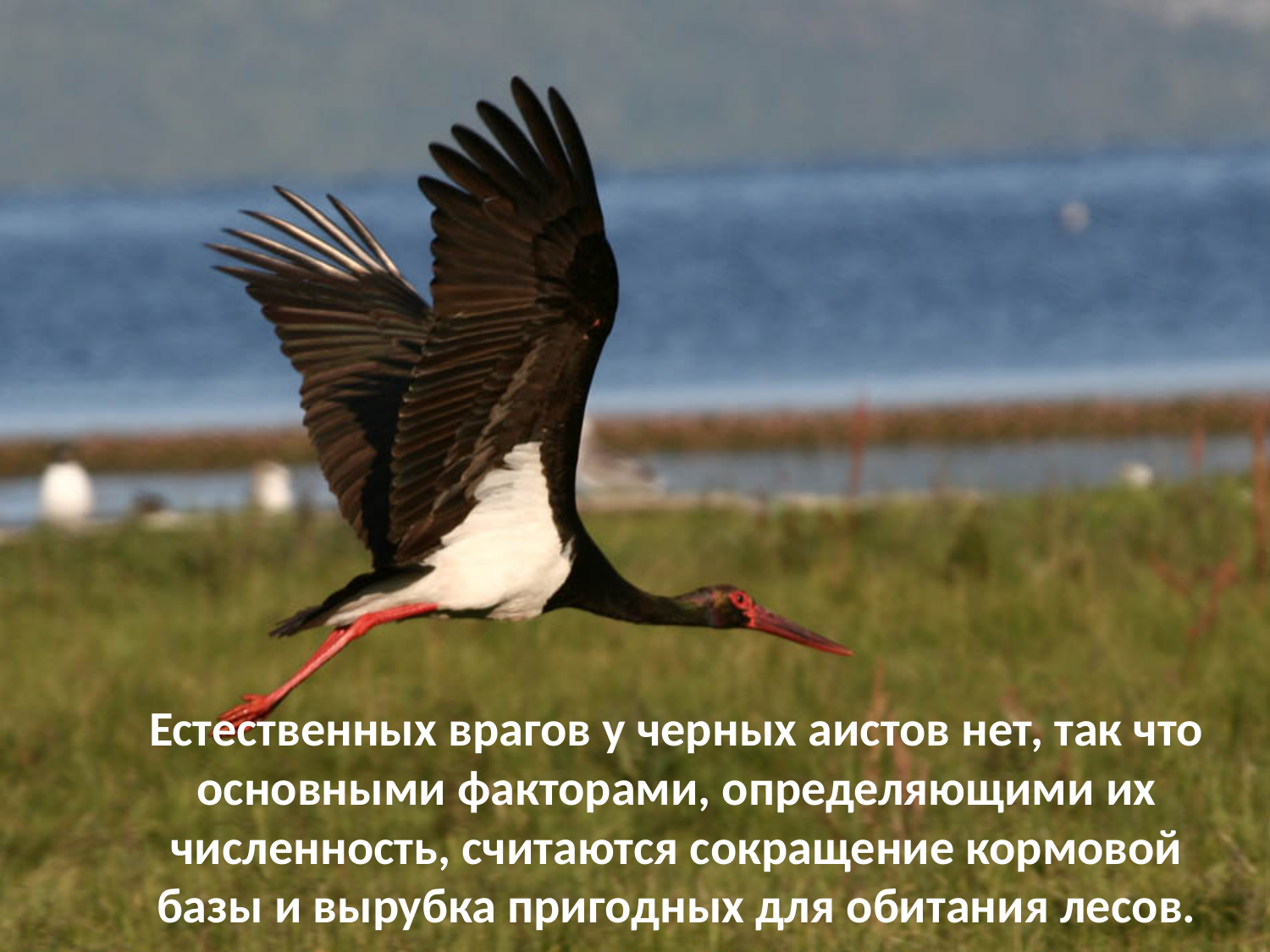

Естественных врагов у черных аистов нет, так что основными факторами, определяющими их численность, считаются сокращение кормовой базы и вырубка пригодных для обитания лесов.